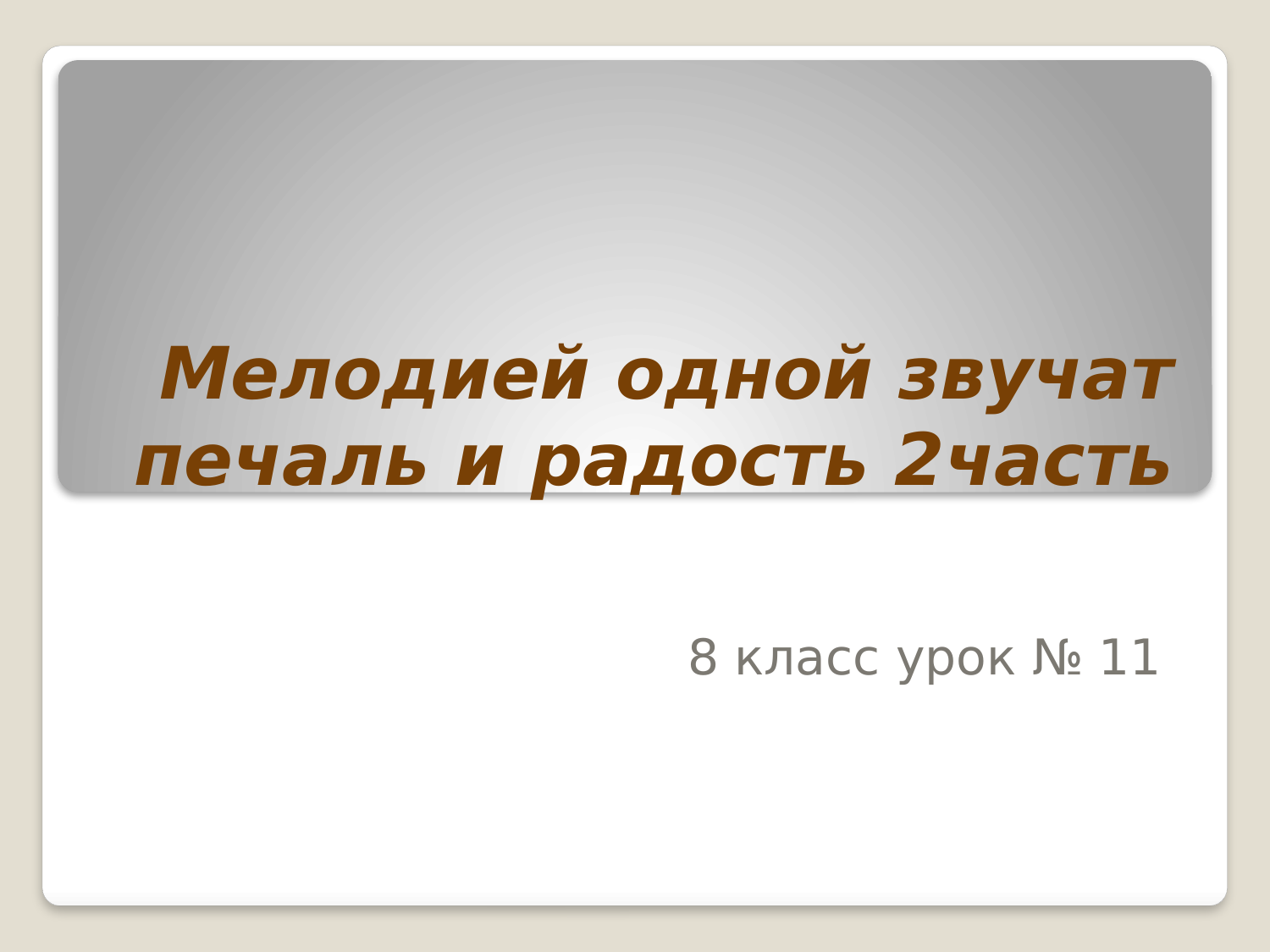

# Мелодией одной звучат печаль и радость 2часть
8 класс урок № 11